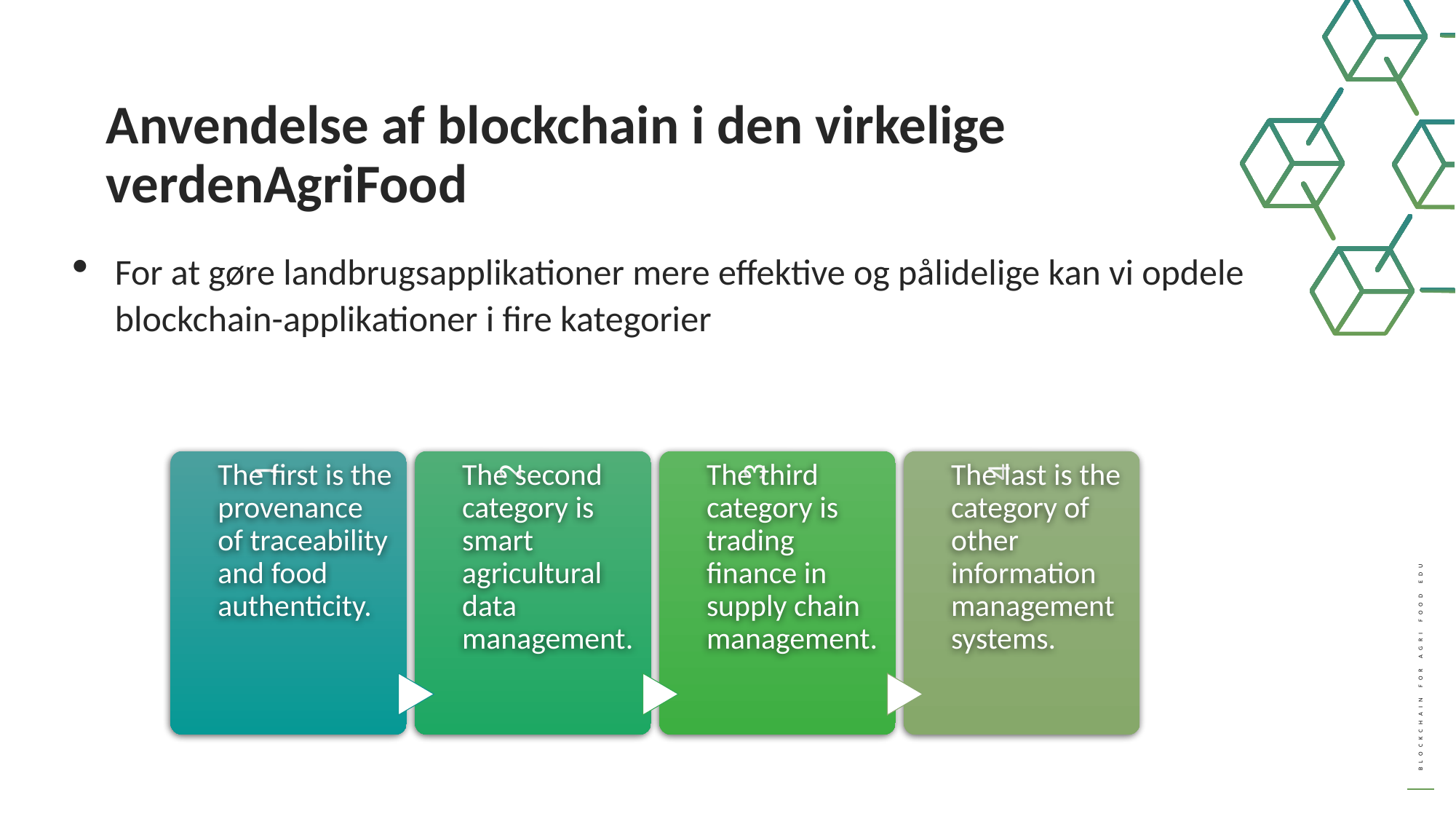

Anvendelse af blockchain i den virkelige verdenAgriFood
For at gøre landbrugsapplikationer mere effektive og pålidelige kan vi opdele blockchain-applikationer i fire kategorier
1
The first is the provenance of traceability and food authenticity.
2
The second category is smart agricultural data management.
3
The third category is trading finance in supply chain management.
4
The last is the category of other information management systems.